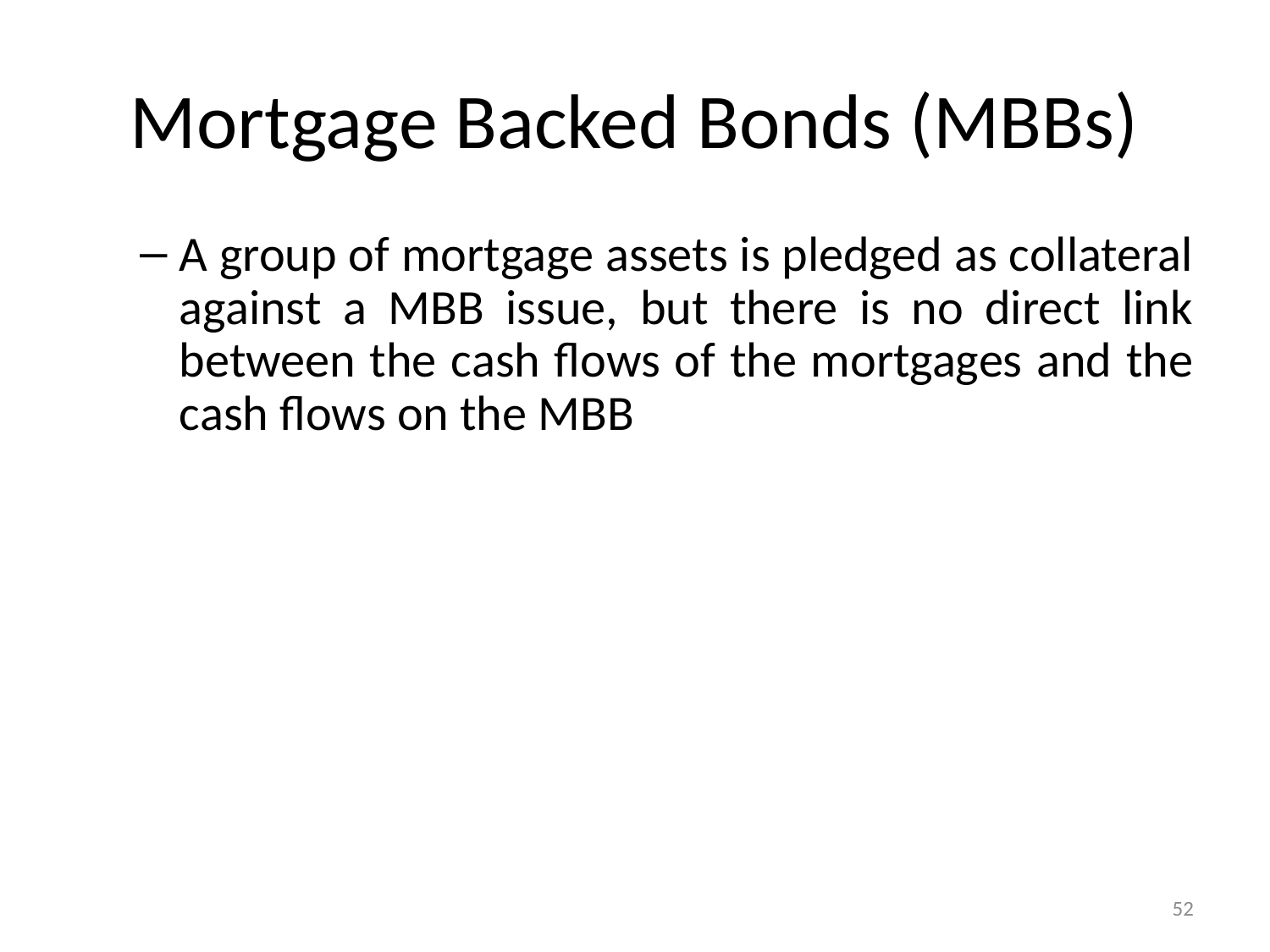

# Mortgage Backed Bonds (MBBs)
A group of mortgage assets is pledged as collateral against a MBB issue, but there is no direct link between the cash flows of the mortgages and the cash flows on the MBB

52